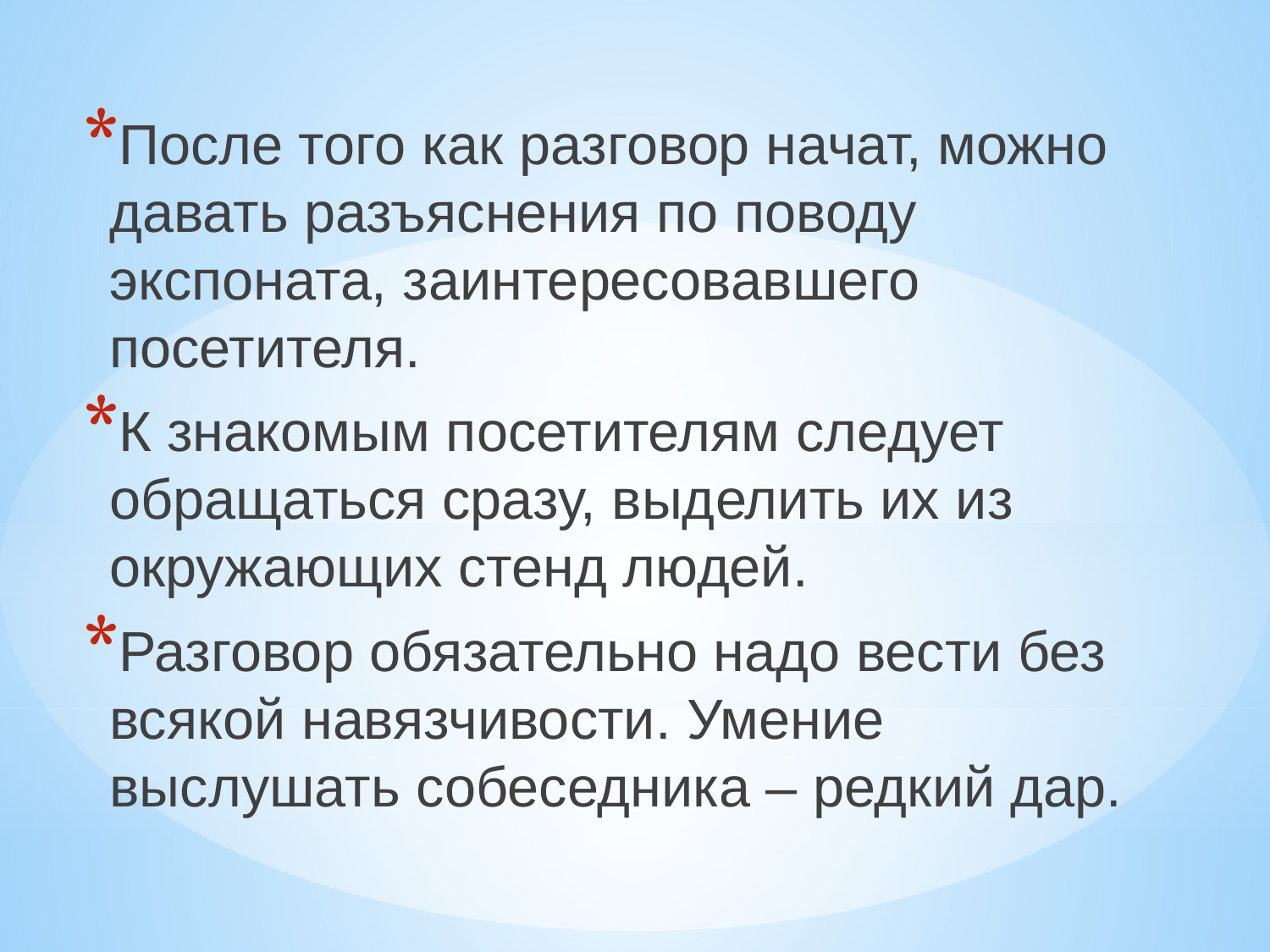

После того как разговор начат, можно давать разъяснения по поводу экспоната, заинтересовавшего посетителя.
К знакомым посетителям следует обращаться сразу, выделить их из окружающих стенд людей.
Разговор обязательно надо вести без всякой навязчивости. Умение выслушать собеседника – редкий дар.
#